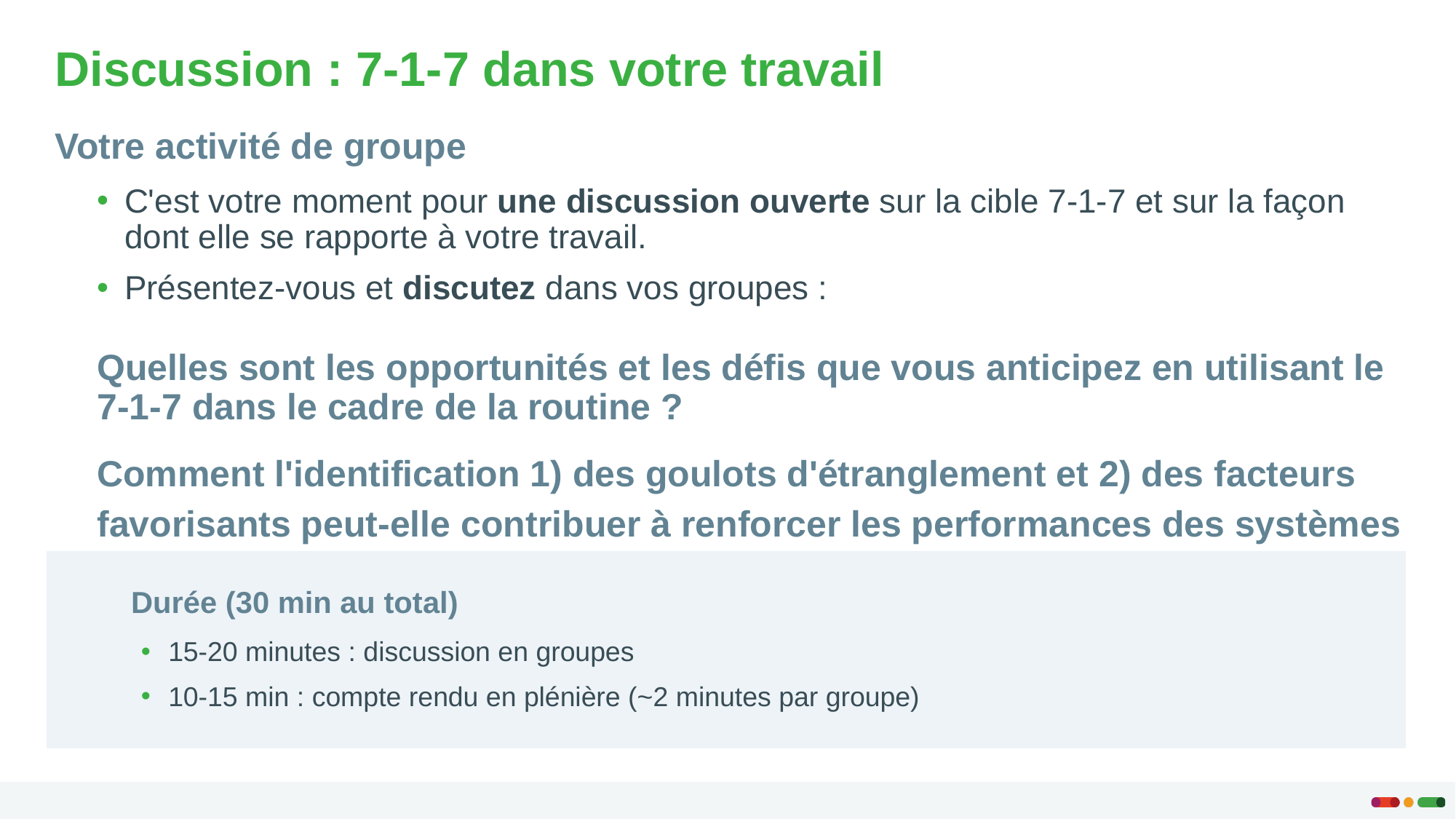

# Discussion : 7-1-7 dans votre travail
Votre activité de groupe
C'est votre moment pour une discussion ouverte sur la cible 7-1-7 et sur la façon dont elle se rapporte à votre travail.
Présentez-vous et discutez dans vos groupes :

Quelles sont les opportunités et les défis que vous anticipez en utilisant le 7-1-7 dans le cadre de la routine ?

Comment l'identification 1) des goulots d'étranglement et 2) des facteurs favorisants peut-elle contribuer à renforcer les performances des systèmes de lutte contre les épidémies dans votre lieu de travail ?

Durée (30 min au total)
15-20 minutes : discussion en groupes
10-15 min : compte rendu en plénière (~2 minutes par groupe)